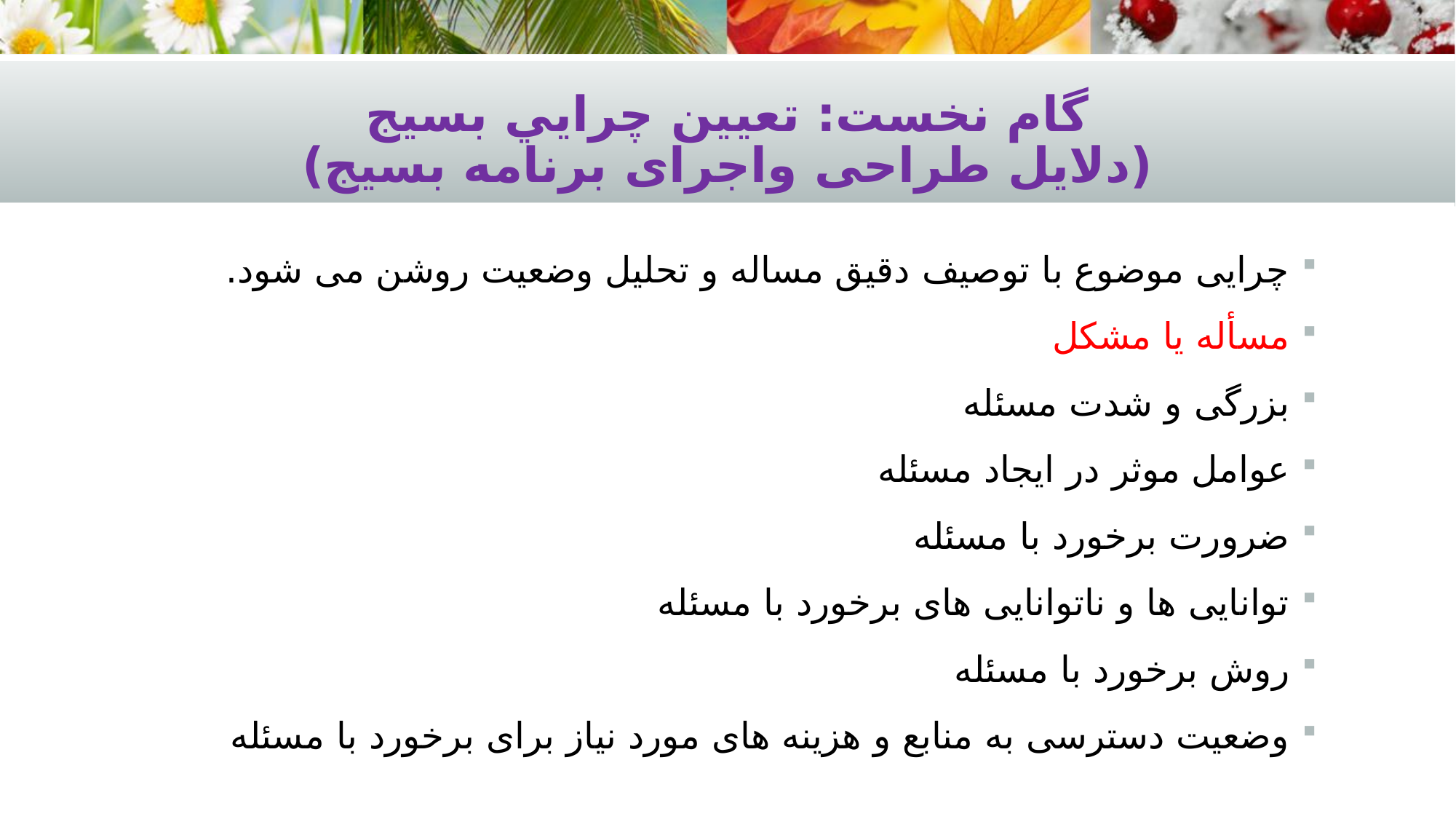

# گام نخست: تعیین چرایي بسیج (دلایل طراحی واجرای برنامه بسیج)
چرایی موضوع با توصیف دقیق مساله و تحلیل وضعیت روشن می شود.
مسأله یا مشکل
بزرگی و شدت مسئله
عوامل موثر در ایجاد مسئله
ضرورت برخورد با مسئله
توانایی ها و ناتوانایی های برخورد با مسئله
روش برخورد با مسئله
وضعیت دسترسی به منابع و هزینه های مورد نیاز برای برخورد با مسئله